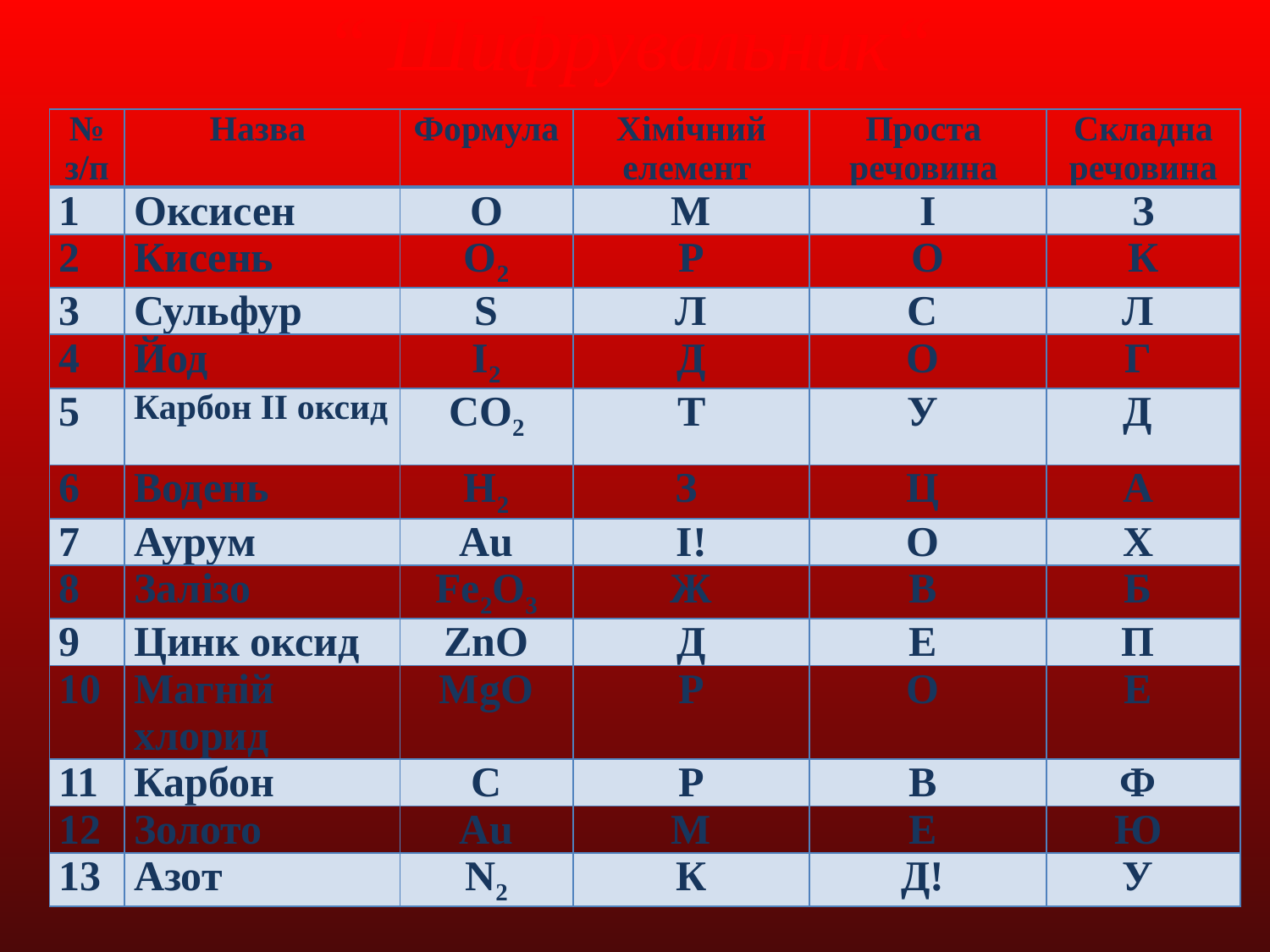

# “ Шифрувальник“
| № з/п | Назва | Формула | Хімічний елемент | Проста речовина | Складна речовина |
| --- | --- | --- | --- | --- | --- |
| 1 | Оксисен | О | М | І | З |
| 2 | Кисень | О2 | Р | О | К |
| 3 | Сульфур | S | Л | С | Л |
| 4 | Йод | I2 | Д | О | Г |
| 5 | Карбон ІІ оксид | CO2 | Т | У | Д |
| 6 | Водень | H2 | З | Ц | А |
| 7 | Аурум | Au | І! | О | Х |
| 8 | Залізо | Fe2O3 | Ж | В | Б |
| 9 | Цинк оксид | ZnO | Д | Е | П |
| 10 | Магній хлорид | MgO | Р | О | Е |
| 11 | Карбон | C | Р | В | Ф |
| 12 | Золото | Au | М | Е | Ю |
| 13 | Азот | N2 | К | Д! | У |